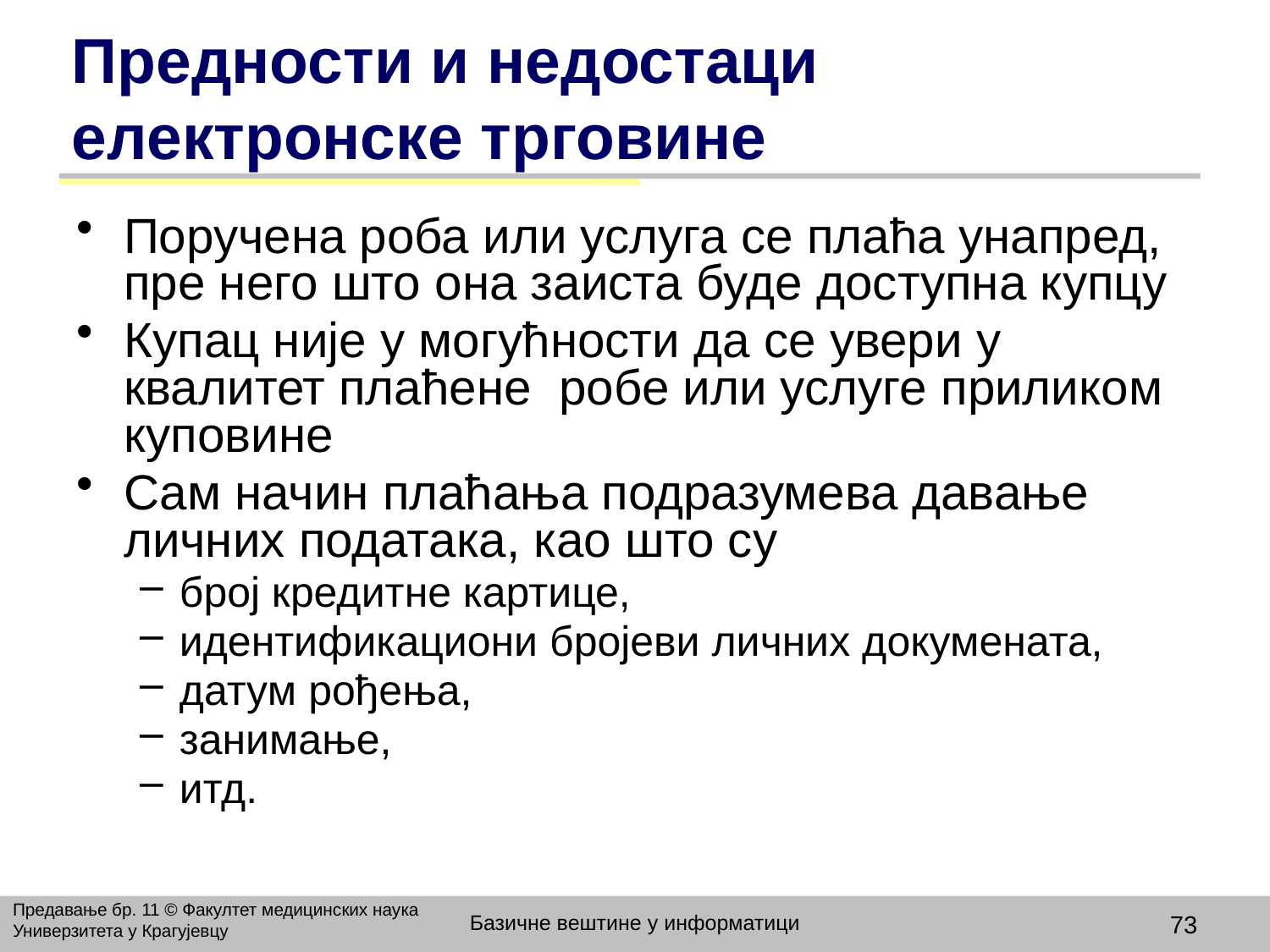

# Предности и недостаци електронске трговине
Поручена роба или услуга се плаћа унапред, пре него што она заиста буде доступна купцу
Купац није у могућности да се увери у квалитет плаћене  робе или услуге приликом куповине
Сам начин плаћања подразумева давање личних података, као што су
број кредитне картице,
идентификациони бројеви личних докумената,
датум рођења,
занимање,
итд.
Предавање бр. 11 © Факултет медицинских наука Универзитета у Крагујевцу
Базичне вештине у информатици
73